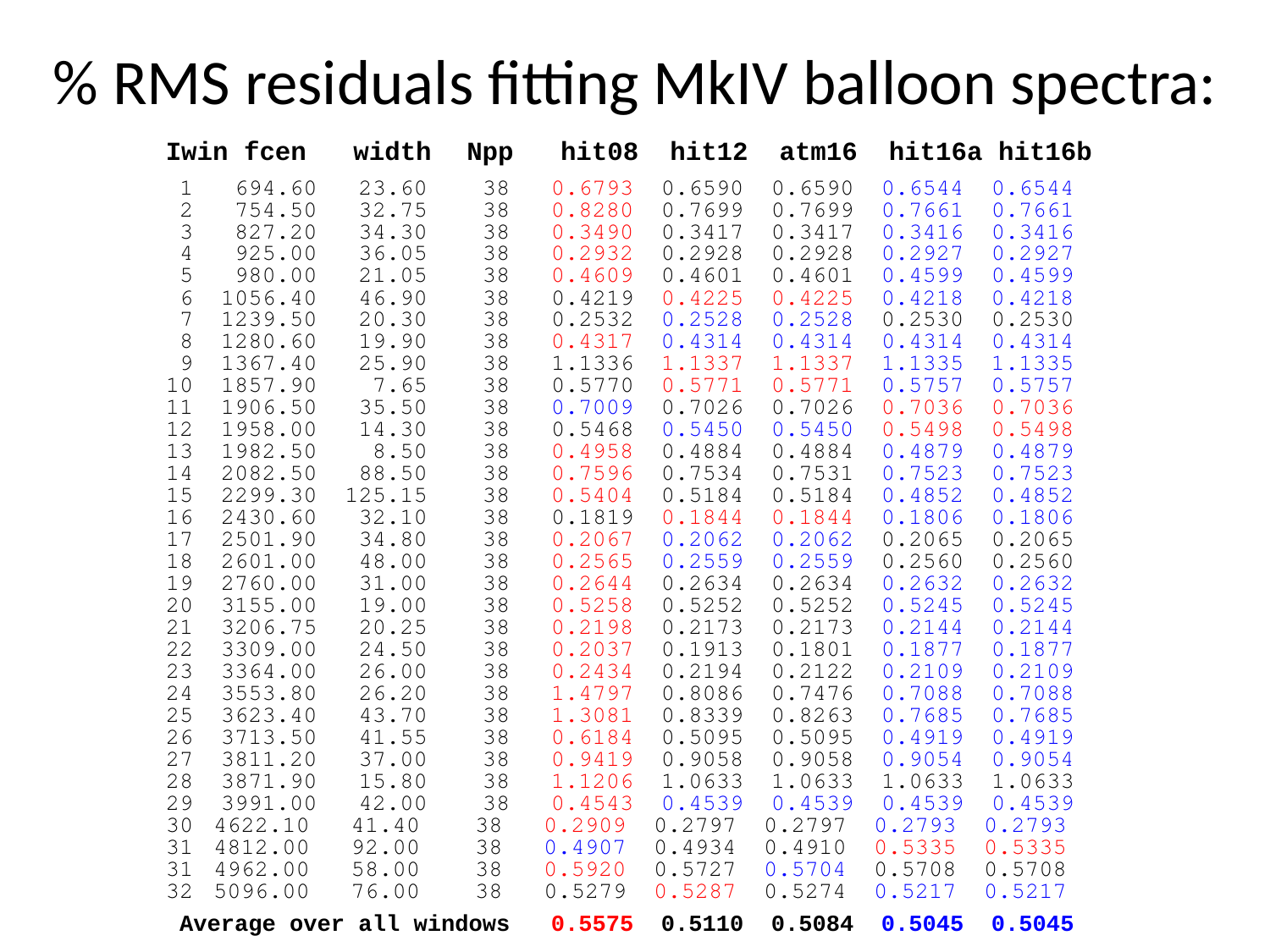

# % RMS residuals fitting MkIV balloon spectra:
Iwin fcen   width  Npp   hit08  hit12  atm16  hit16a hit16b
 1   694.60   23.60    38   0.6793  0.6590  0.6590  0.6544  0.6544
 2   754.50   32.75    38   0.8280  0.7699  0.7699  0.7661  0.7661
 3   827.20   34.30    38   0.3490  0.3417  0.3417  0.3416  0.3416
 4   925.00   36.05    38   0.2932  0.2928  0.2928  0.2927  0.2927
 5   980.00   21.05    38   0.4609  0.4601  0.4601  0.4599  0.4599
 6  1056.40   46.90    38   0.4219  0.4225  0.4225  0.4218  0.4218
 7  1239.50   20.30    38   0.2532  0.2528  0.2528  0.2530  0.2530
 8  1280.60   19.90    38   0.4317  0.4314  0.4314  0.4314  0.4314
 9  1367.40   25.90    38   1.1336  1.1337  1.1337  1.1335  1.1335
10  1857.90    7.65    38   0.5770  0.5771  0.5771  0.5757  0.5757
11  1906.50   35.50    38   0.7009  0.7026  0.7026  0.7036  0.7036
12  1958.00   14.30    38   0.5468  0.5450  0.5450  0.5498  0.5498
13  1982.50    8.50    38   0.4958  0.4884  0.4884  0.4879  0.4879
14  2082.50   88.50    38   0.7596  0.7534  0.7531  0.7523  0.7523
15  2299.30  125.15    38   0.5404  0.5184  0.5184  0.4852  0.4852
16  2430.60   32.10    38   0.1819  0.1844  0.1844  0.1806  0.1806
17  2501.90   34.80    38   0.2067  0.2062  0.2062  0.2065  0.2065
18  2601.00   48.00    38   0.2565  0.2559  0.2559  0.2560  0.2560
19  2760.00   31.00    38   0.2644  0.2634  0.2634  0.2632  0.2632
20  3155.00   19.00    38   0.5258  0.5252  0.5252  0.5245  0.5245
21  3206.75   20.25    38   0.2198  0.2173  0.2173  0.2144  0.2144
22  3309.00   24.50    38   0.2037  0.1913  0.1801  0.1877  0.1877
23  3364.00   26.00    38   0.2434  0.2194  0.2122  0.2109  0.2109
24  3553.80   26.20    38   1.4797  0.8086  0.7476  0.7088  0.7088
25  3623.40   43.70    38   1.3081  0.8339  0.8263  0.7685  0.7685
26  3713.50   41.55    38   0.6184  0.5095  0.5095  0.4919  0.4919
27  3811.20   37.00    38   0.9419  0.9058  0.9058  0.9054  0.9054
28  3871.90   15.80    38   1.1206  1.0633  1.0633  1.0633  1.0633
29  3991.00   42.00    38   0.4543  0.4539  0.4539  0.4539  0.4539
4622.10   41.40    38   0.2909  0.2797  0.2797  0.2793  0.2793
4812.00   92.00    38   0.4907  0.4934  0.4910  0.5335  0.5335
4962.00   58.00    38   0.5920  0.5727  0.5704  0.5708  0.5708
5096.00   76.00    38   0.5279  0.5287  0.5274  0.5217  0.5217
 Average over all windows   0.5575  0.5110  0.5084  0.5045  0.5045